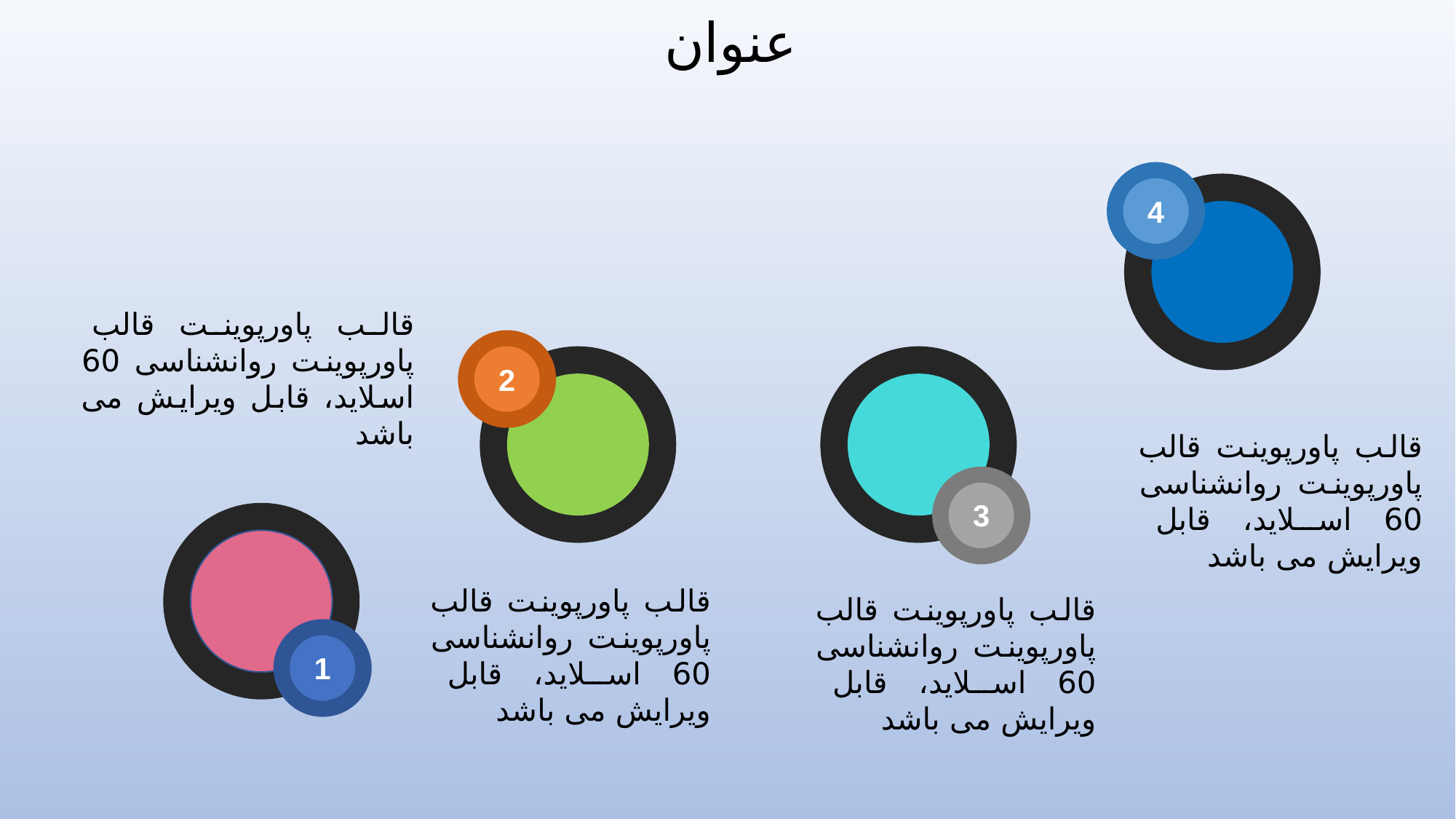

عنوان

4

قالب پاورپوينت قالب پاورپوینت روانشناسی 60 اسلاید، قابل ویرایش می باشد

2

3
قالب پاورپوينت قالب پاورپوینت روانشناسی 60 اسلاید، قابل ویرایش می باشد

1
قالب پاورپوينت قالب پاورپوینت روانشناسی 60 اسلاید، قابل ویرایش می باشد
قالب پاورپوينت قالب پاورپوینت روانشناسی 60 اسلاید، قابل ویرایش می باشد